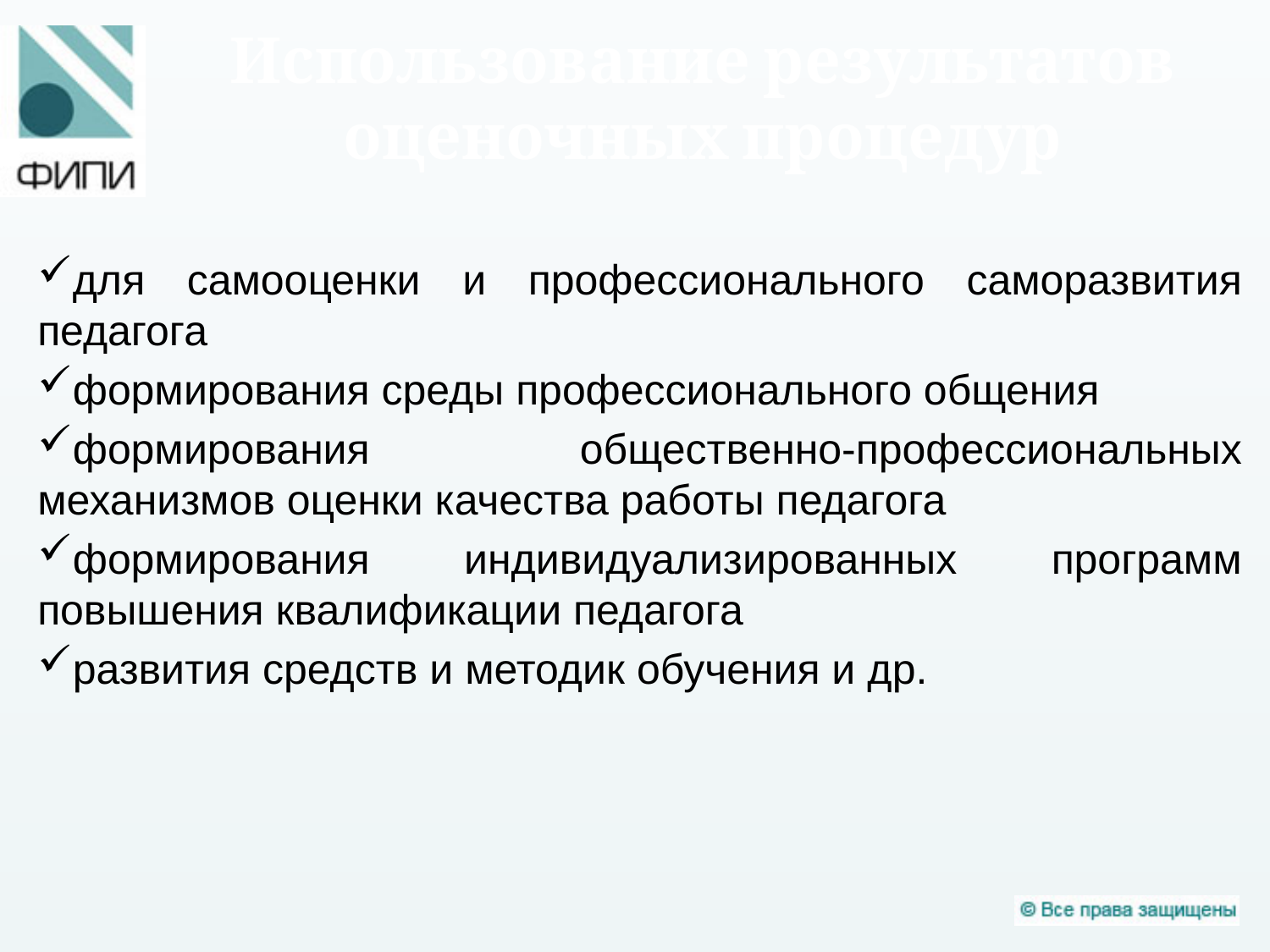

# Использование результатов оценочных процедур
для самооценки и профессионального саморазвития педагога
формирования среды профессионального общения
формирования общественно-профессиональных механизмов оценки качества работы педагога
формирования индивидуализированных программ повышения квалификации педагога
развития средств и методик обучения и др.